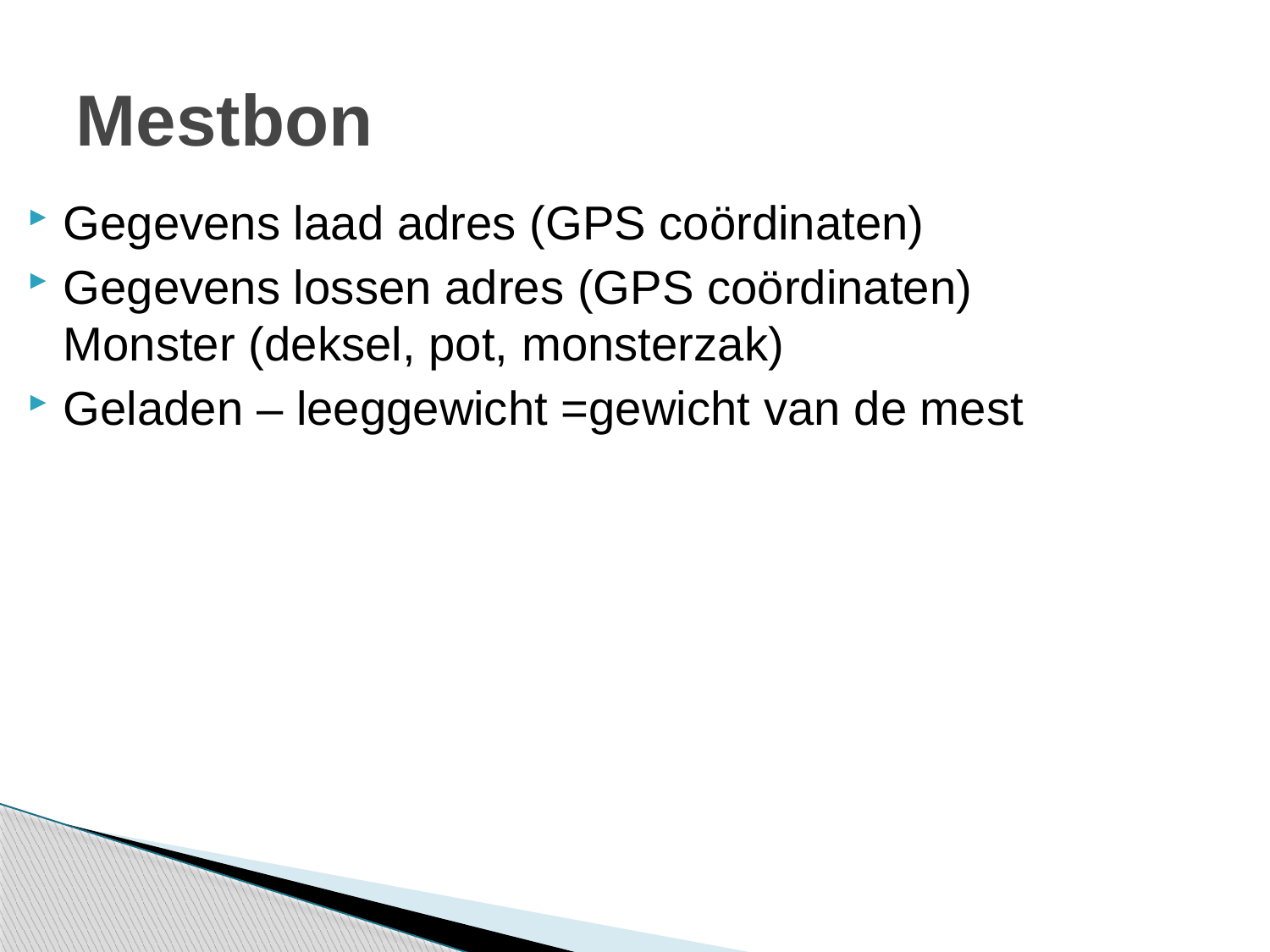

# Mestbon
Gegevens laad adres (GPS coördinaten)
Gegevens lossen adres (GPS coördinaten) Monster (deksel, pot, monsterzak)
Geladen – leeggewicht =gewicht van de mest